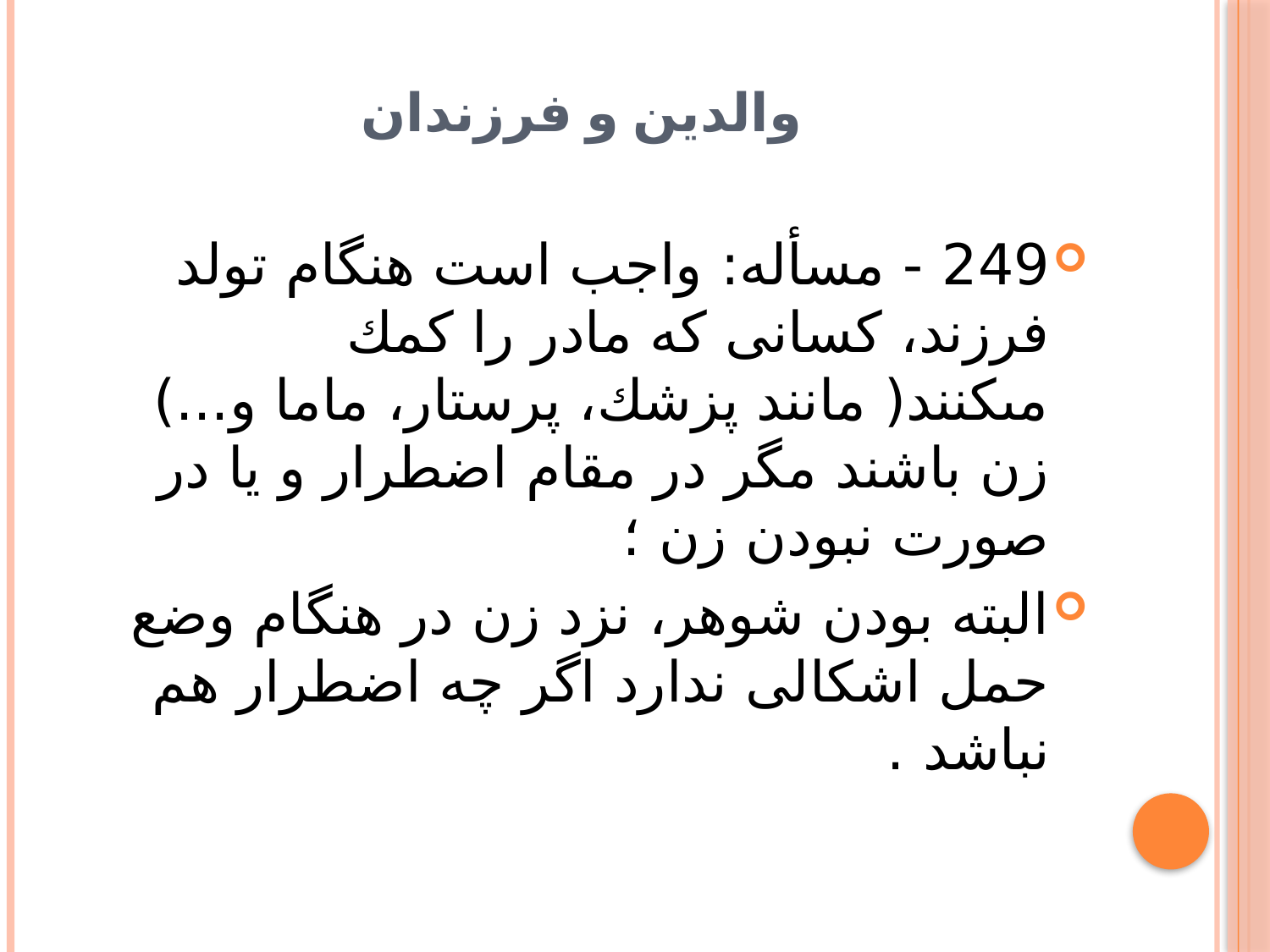

# والدين و فرزندان
249 - مسأله: واجب است هنگام تولد فرزند، كسانى كه مادر را كمك مى‏كنند( مانند پزشك، پرستار، ماما و...) زن باشند مگر در مقام اضطرار و يا در صورت نبودن زن ؛
البته بودن شوهر، نزد زن در هنگام وضع حمل اشكالى ندارد اگر چه اضطرار هم نباشد .